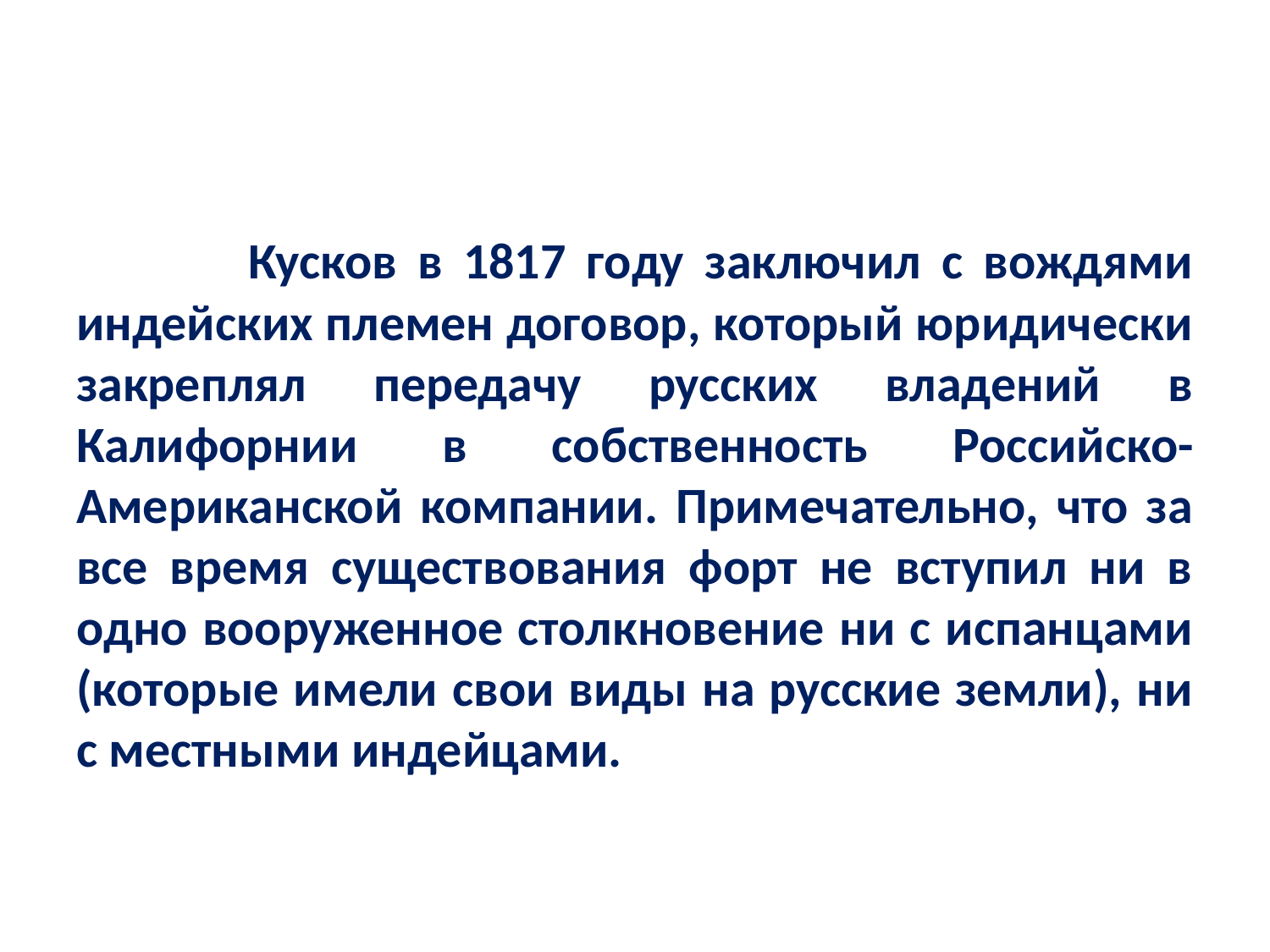

#
    Кусков в 1817 году заключил с вождями индейских племен договор, который юридически закреплял передачу русских владений в Калифорнии в собственность Российско-Американской компании. Примечательно, что за все время существования форт не вступил ни в одно вооруженное столкновение ни с испанцами (которые имели свои виды на русские земли), ни с местными индейцами.